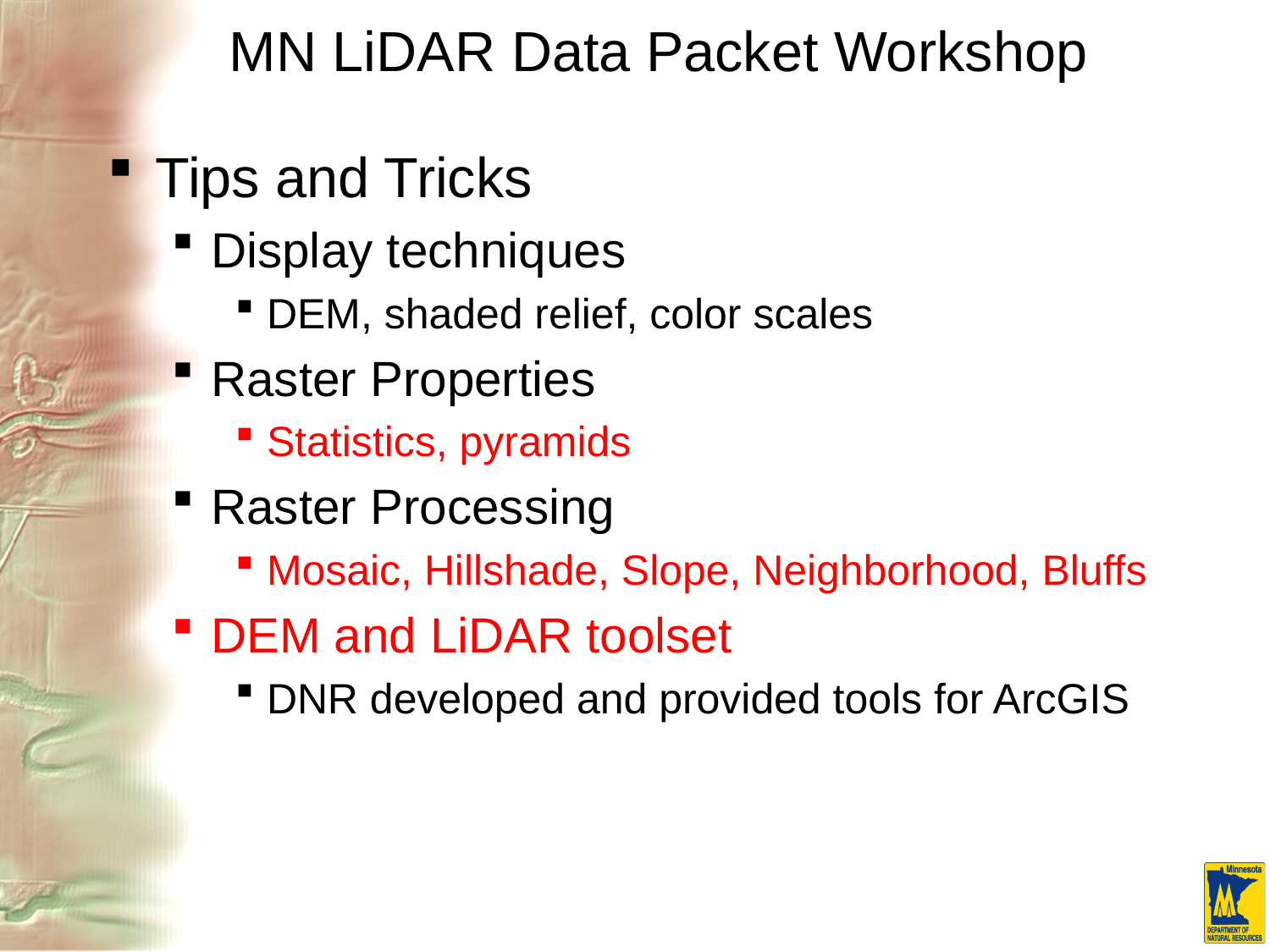

# MN LiDAR Data Packet Workshop
Tips and Tricks
Display techniques
DEM, shaded relief, color scales
Raster Properties
Statistics, pyramids
Raster Processing
Mosaic, Hillshade, Slope, Neighborhood, Bluffs
DEM and LiDAR toolset
DNR developed and provided tools for ArcGIS